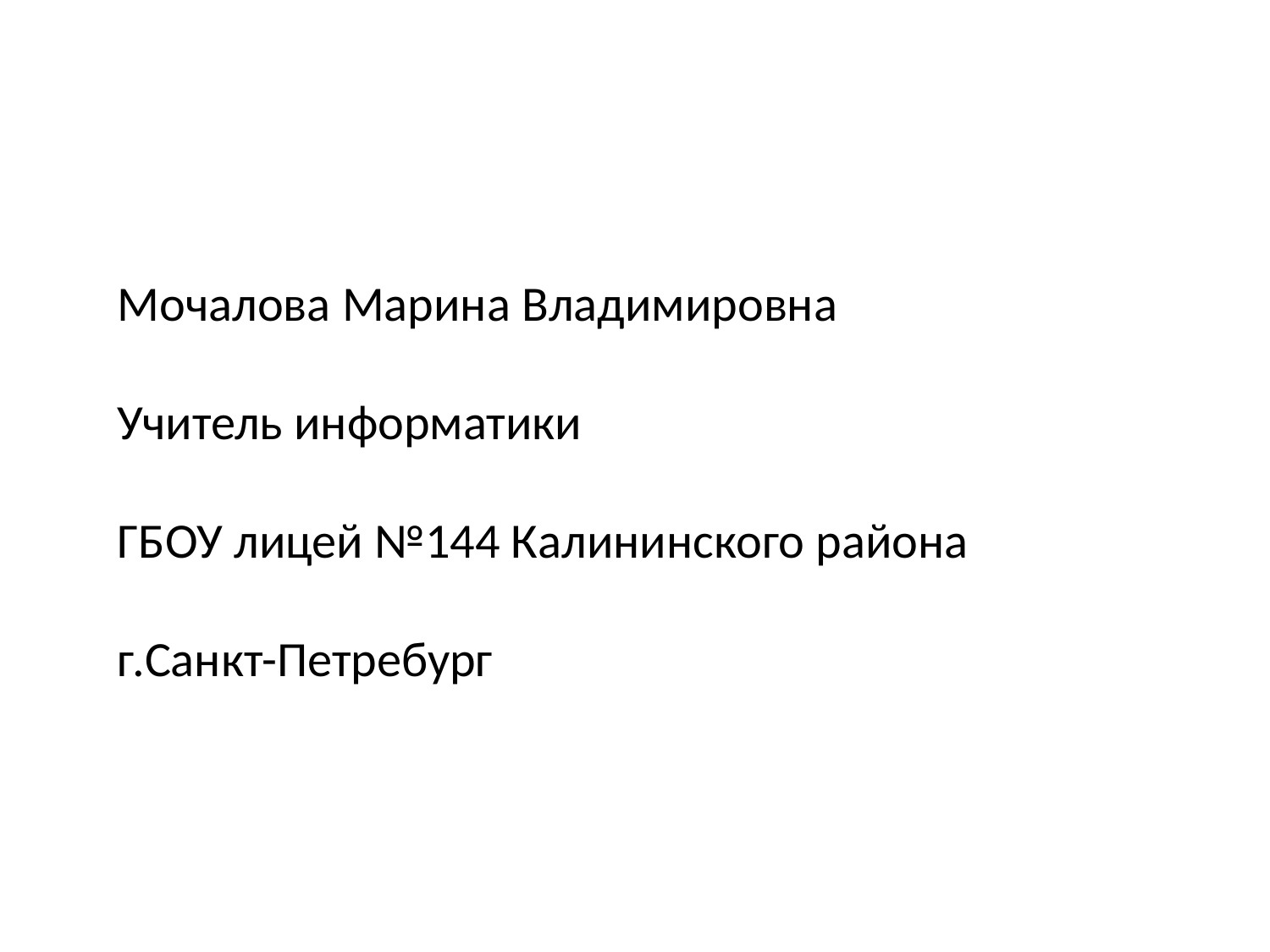

Мочалова Марина Владимировна
Учитель информатики
ГБОУ лицей №144 Калининского района г.Санкт-Петребург